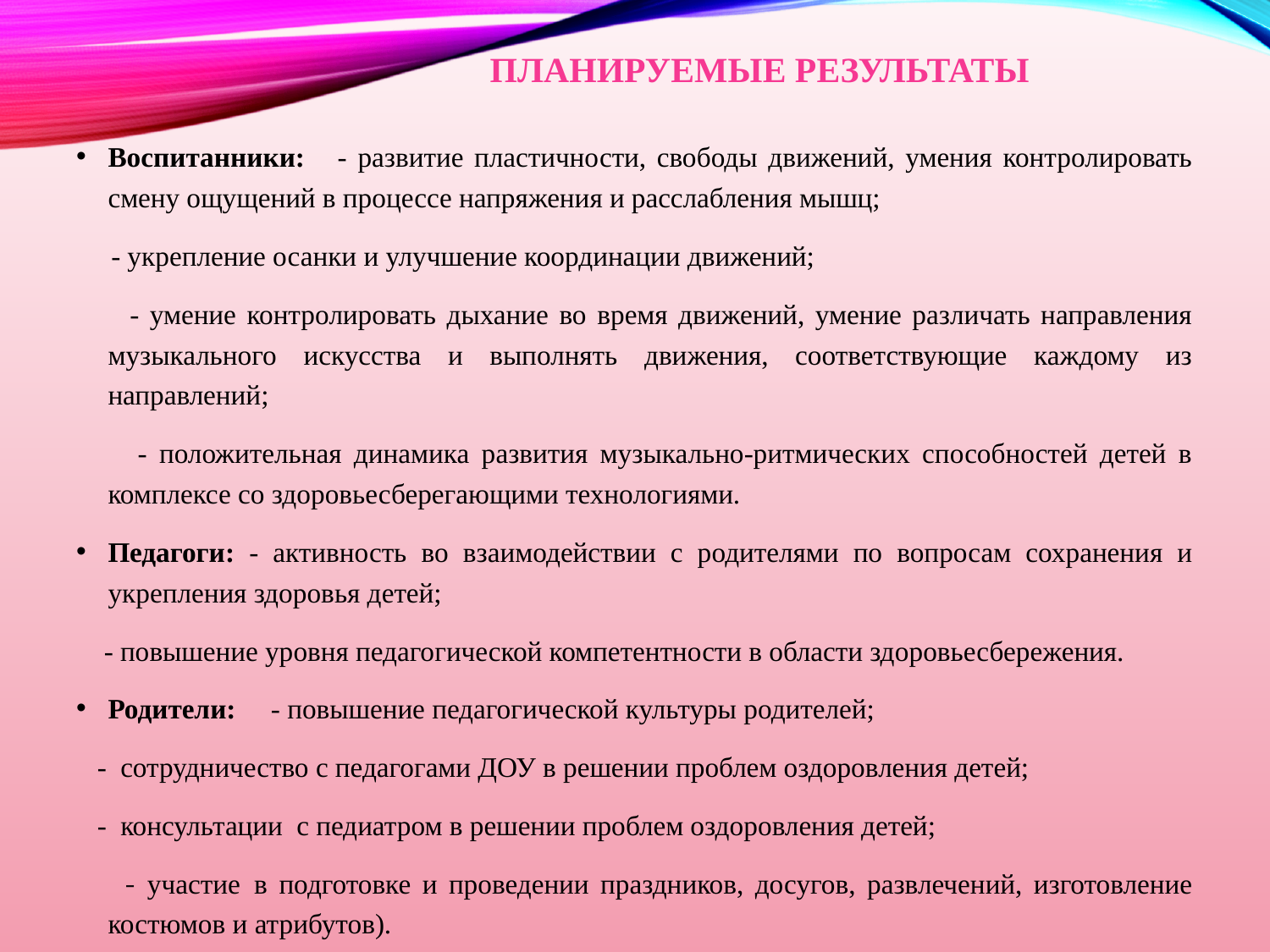

# Планируемые результаты
Воспитанники:   - развитие пластичности, свободы движений, умения контролировать смену ощущений в процессе напряжения и расслабления мышц;
     - укрепление осанки и улучшение координации движений;
     - умение контролировать дыхание во время движений, умение различать направления музыкального искусства и выполнять движения, соответствующие каждому из направлений;
     - положительная динамика развития музыкально-ритмических способностей детей в комплексе со здоровьесберегающими технологиями.
Педагоги: - активность во взаимодействии с родителями по вопросам сохранения и укрепления здоровья детей;
    - повышение уровня педагогической компетентности в области здоровьесбережения.
Родители:     - повышение педагогической культуры родителей;
   -  сотрудничество с педагогами ДОУ в решении проблем оздоровления детей;
   -  консультации  с педиатром в решении проблем оздоровления детей;
    - участие  в подготовке и проведении праздников, досугов, развлечений, изготовление костюмов и атрибутов).